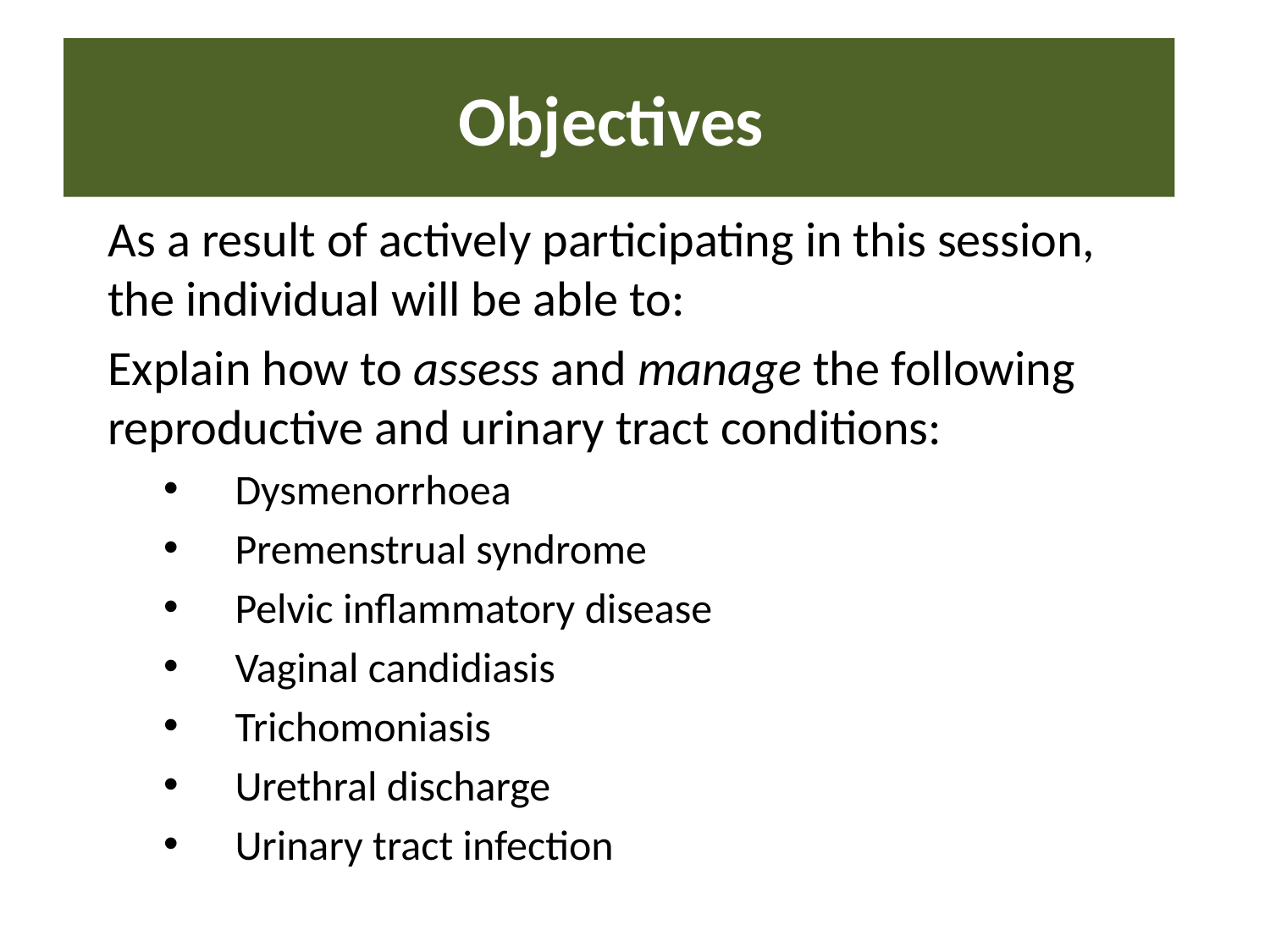

# Objectives
As a result of actively participating in this session, the individual will be able to:
Explain how to assess and manage the following reproductive and urinary tract conditions:
Dysmenorrhoea
Premenstrual syndrome
Pelvic inflammatory disease
Vaginal candidiasis
Trichomoniasis
Urethral discharge
Urinary tract infection